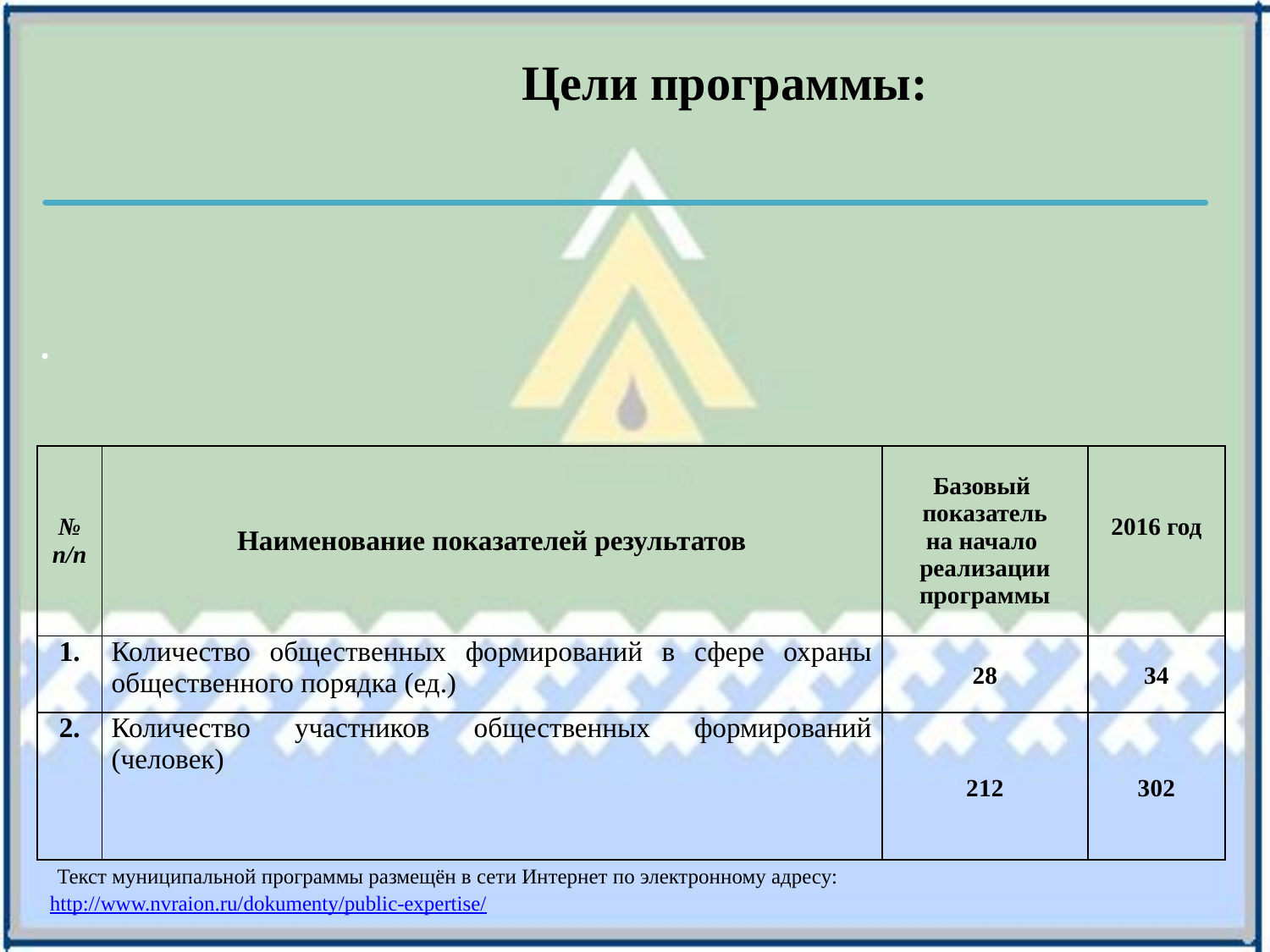

Цели программы:

| № п/п | Наименование показателей результатов | Базовый показатель на начало реализации программы | 2016 год |
| --- | --- | --- | --- |
| 1. | Количество общественных формирований в сфере охраны общественного порядка (ед.) | 28 | 34 |
| 2. | Количество участников общественных формирований (человек) | 212 | 302 |
 Текст муниципальной программы размещён в сети Интернет по электронному адресу:  http://www.nvraion.ru/dokumenty/public-expertise/